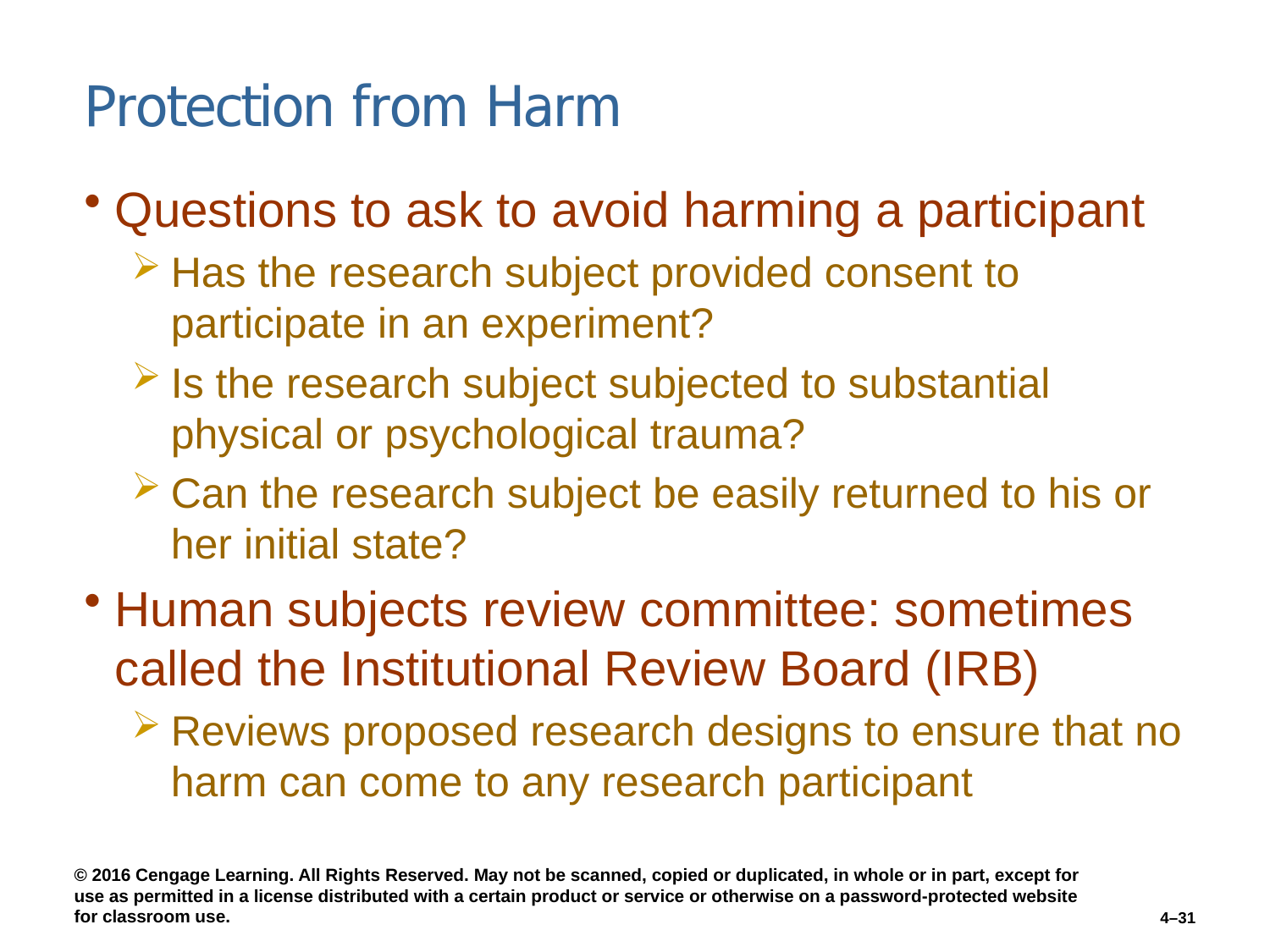

# Protection from Harm
Questions to ask to avoid harming a participant
Has the research subject provided consent to participate in an experiment?
Is the research subject subjected to substantial physical or psychological trauma?
Can the research subject be easily returned to his or her initial state?
Human subjects review committee: sometimes called the Institutional Review Board (IRB)
Reviews proposed research designs to ensure that no harm can come to any research participant
4–31
© 2016 Cengage Learning. All Rights Reserved. May not be scanned, copied or duplicated, in whole or in part, except for use as permitted in a license distributed with a certain product or service or otherwise on a password-protected website for classroom use.